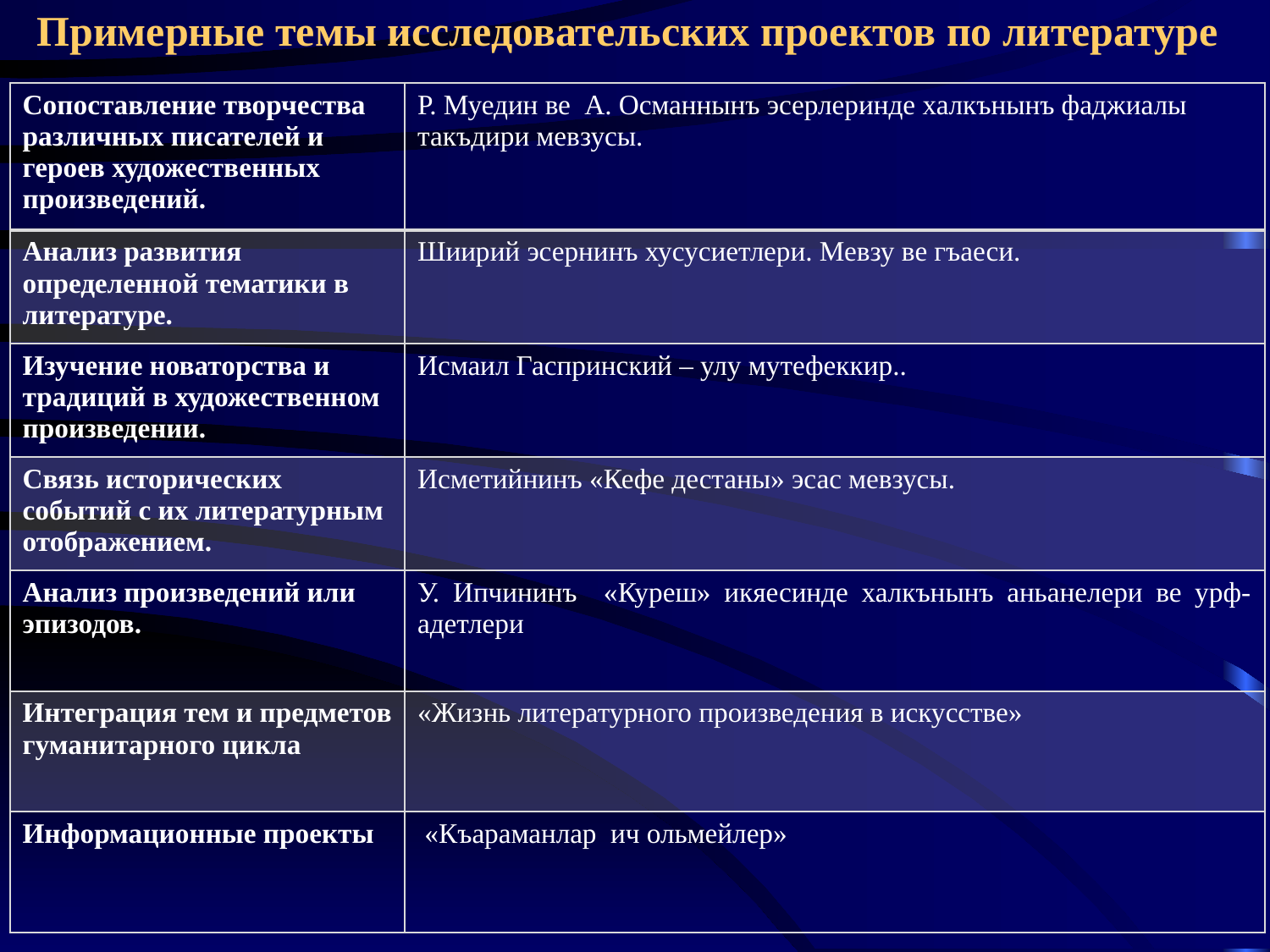

# Примерные темы исследовательских проектов по литературе
| Сопоставление творчества различных писателей и героев художественных произведений. | Р. Муедин ве А. Османнынъ эсерлеринде халкънынъ фаджиалы такъдири мевзусы. |
| --- | --- |
| Анализ развития определенной тематики в литературе. | Шиирий эсернинъ хусусиетлери. Мевзу ве гъаеси. |
| Изучение новаторства и традиций в художественном произведении. | Исмаил Гаспринский – улу мутефеккир.. |
| Связь исторических событий с их литературным отображением. | Исметийнинъ «Кефе дестаны» эсас мевзусы. |
| Анализ произведений или эпизодов. | У. Ипчининъ «Куреш» икяесинде халкънынъ аньанелери ве урф-адетлери |
| Интеграция тем и предметов гуманитарного цикла | «Жизнь литературного произведения в искусстве» |
| Информационные проекты | «Къараманлар ич ольмейлер» |